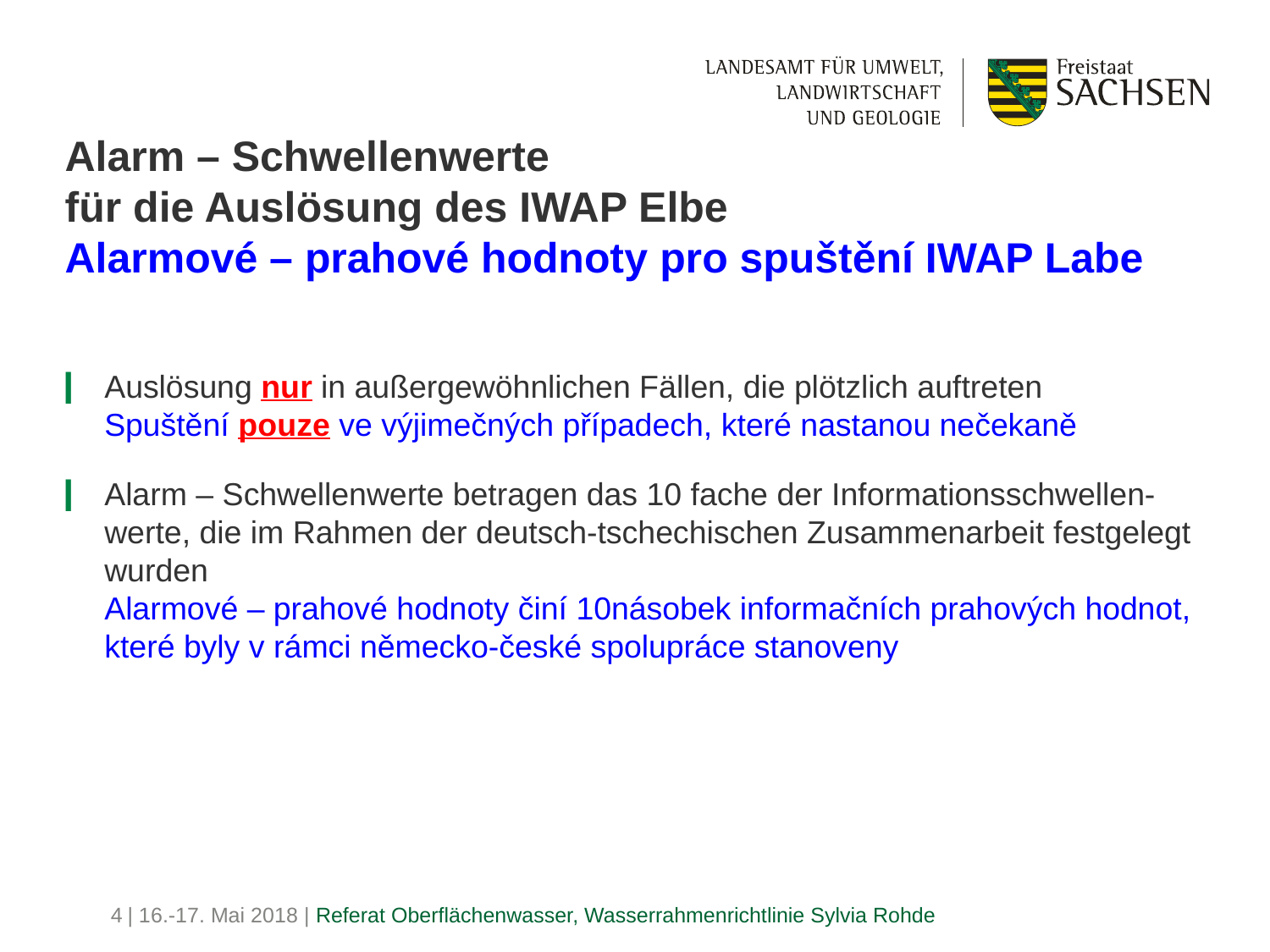

# Alarm – Schwellenwerte für die Auslösung des IWAP Elbe Alarmové – prahové hodnoty pro spuštění IWAP Labe
Auslösung nur in außergewöhnlichen Fällen, die plötzlich auftreten
Spuštění pouze ve výjimečných případech, které nastanou nečekaně
Alarm – Schwellenwerte betragen das 10 fache der Informationsschwellen-werte, die im Rahmen der deutsch-tschechischen Zusammenarbeit festgelegt wurden
Alarmové – prahové hodnoty činí 10násobek informačních prahových hodnot, které byly v rámci německo-české spolupráce stanoveny